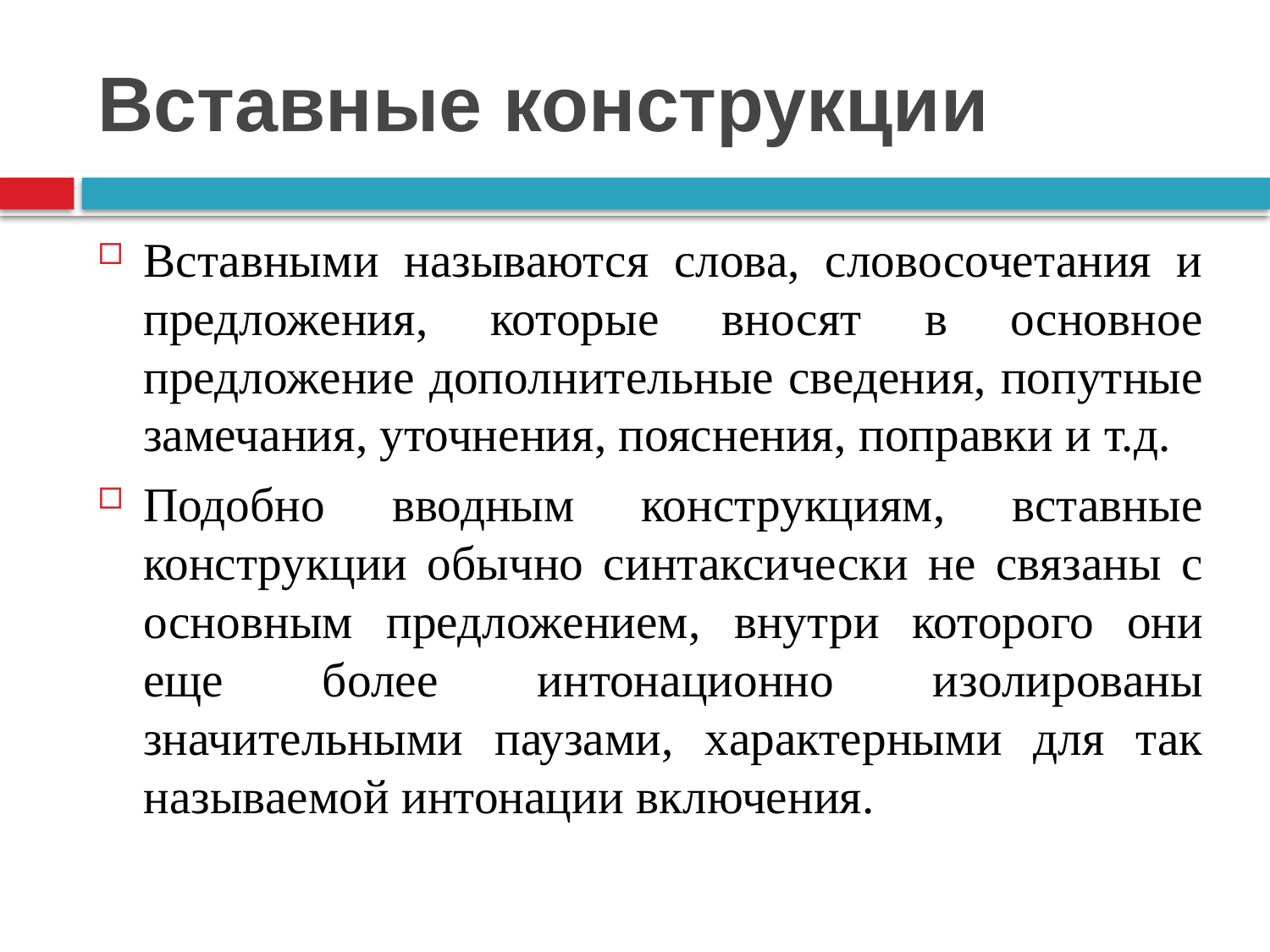

# Вставные конструкции
Вставными называются слова, словосочетания и предложения, которые вносят в основное предложение дополнительные сведения, попутные замечания, уточнения, пояснения, поправки и т.д.
Подобно вводным конструкциям, вставные конструкции обычно синтаксически не связаны с основным предложением, внутри которого они еще более интонационно изолированы значительными паузами, характерными для так называемой интонации включения.